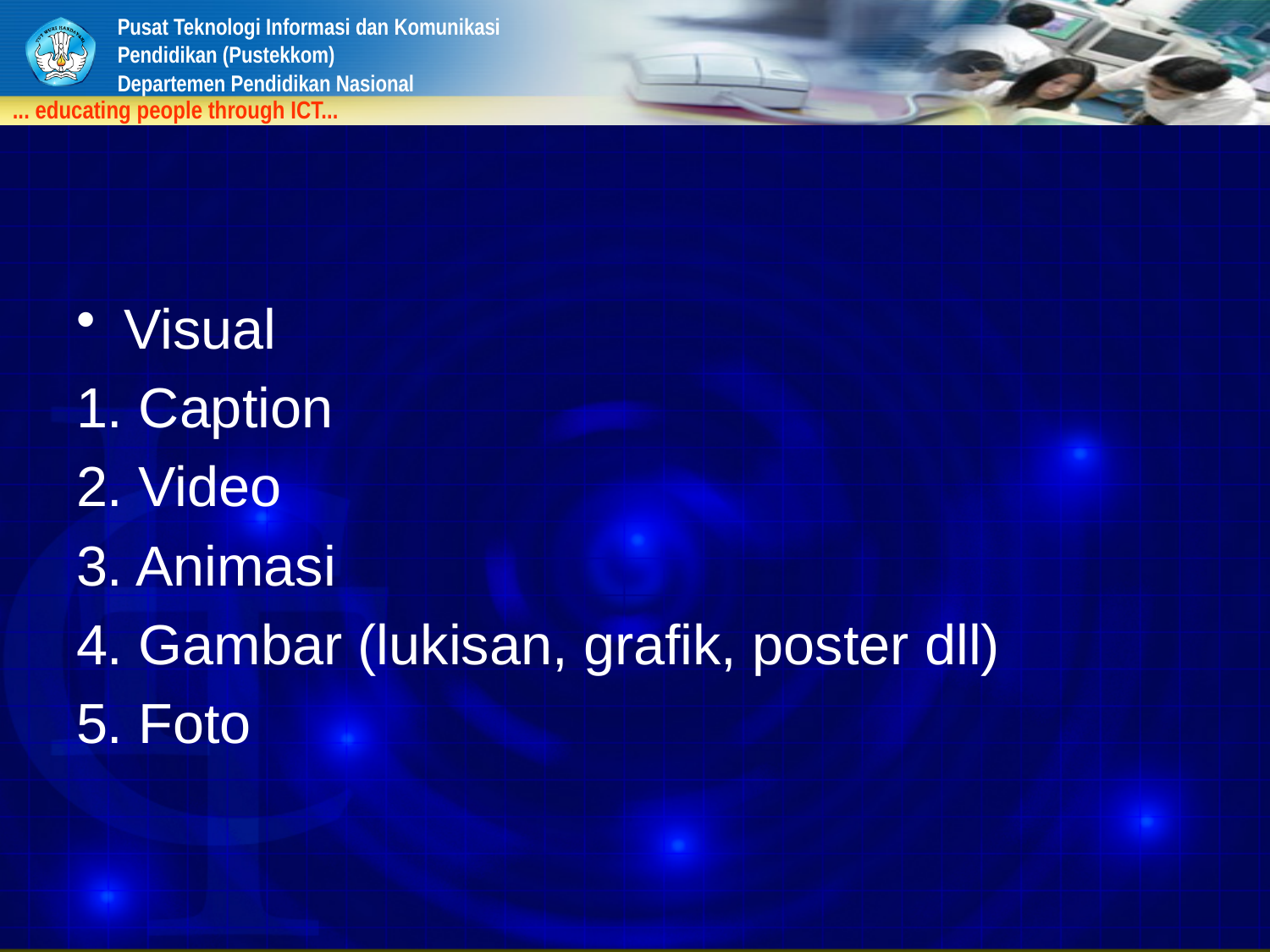

#
Visual
1. Caption
2. Video
3. Animasi
4. Gambar (lukisan, grafik, poster dll)
5. Foto